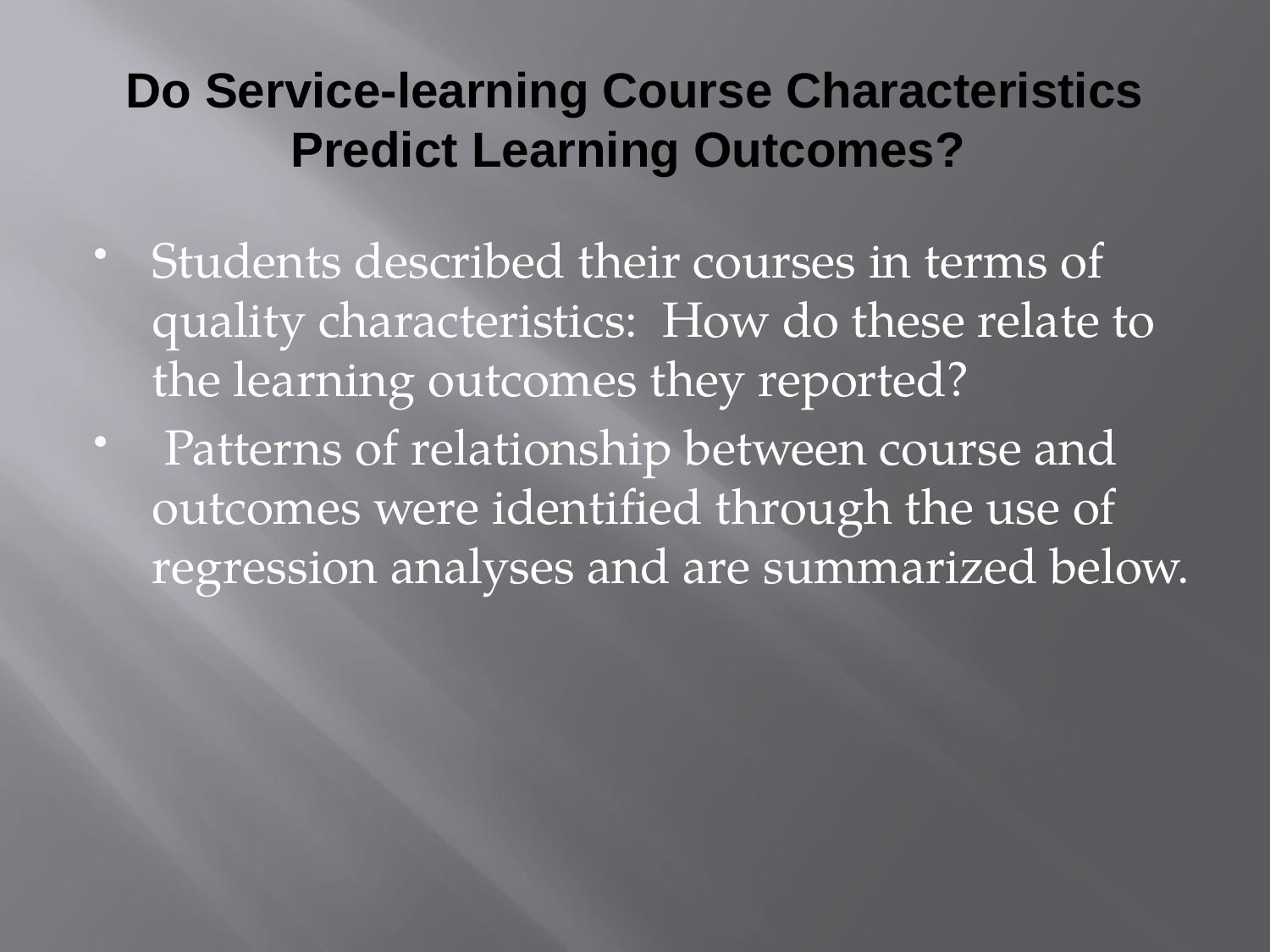

# Do Service-learning Course Characteristics Predict Learning Outcomes?
Students described their courses in terms of quality characteristics:  How do these relate to the learning outcomes they reported?
 Patterns of relationship between course and outcomes were identified through the use of regression analyses and are summarized below.